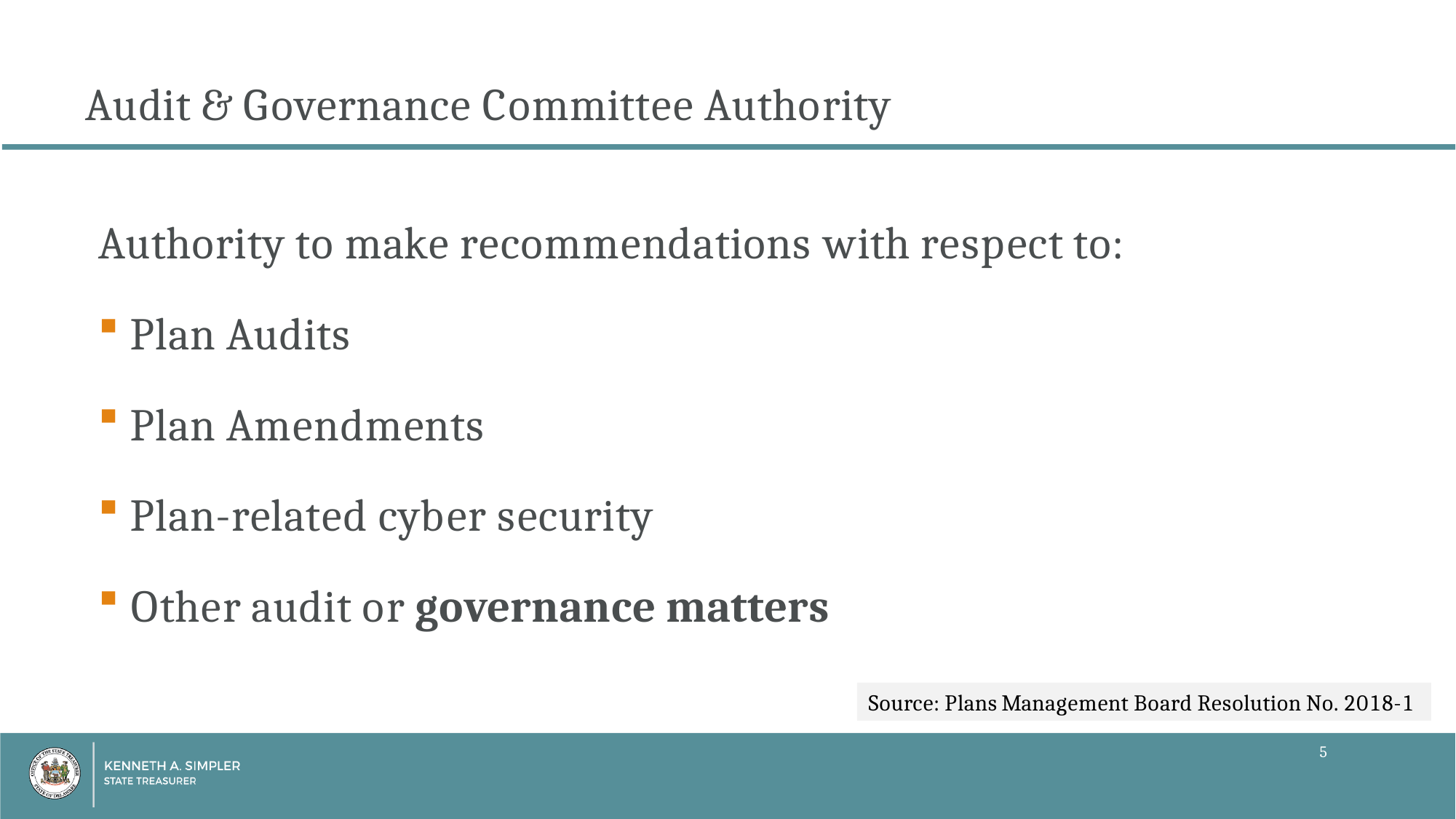

Audit & Governance Committee Authority
Authority to make recommendations with respect to:
 Plan Audits
 Plan Amendments
 Plan-related cyber security
 Other audit or governance matters

Source: Plans Management Board Resolution No. 2018-1
5